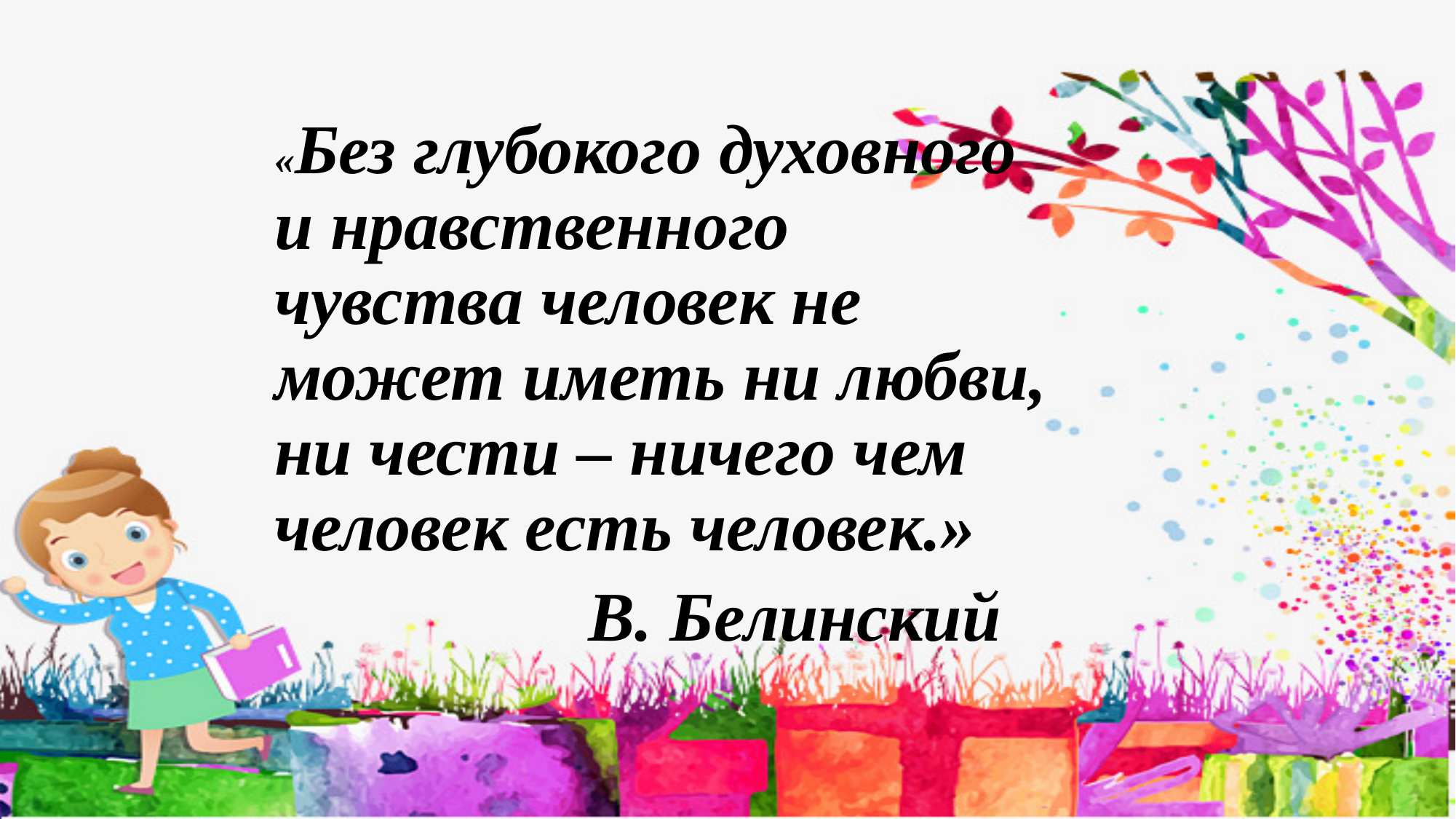

#
«Без глубокого духовного и нравственного чувства человек не может иметь ни любви, ни чести – ничего чем человек есть человек.»
                  В. Белинский